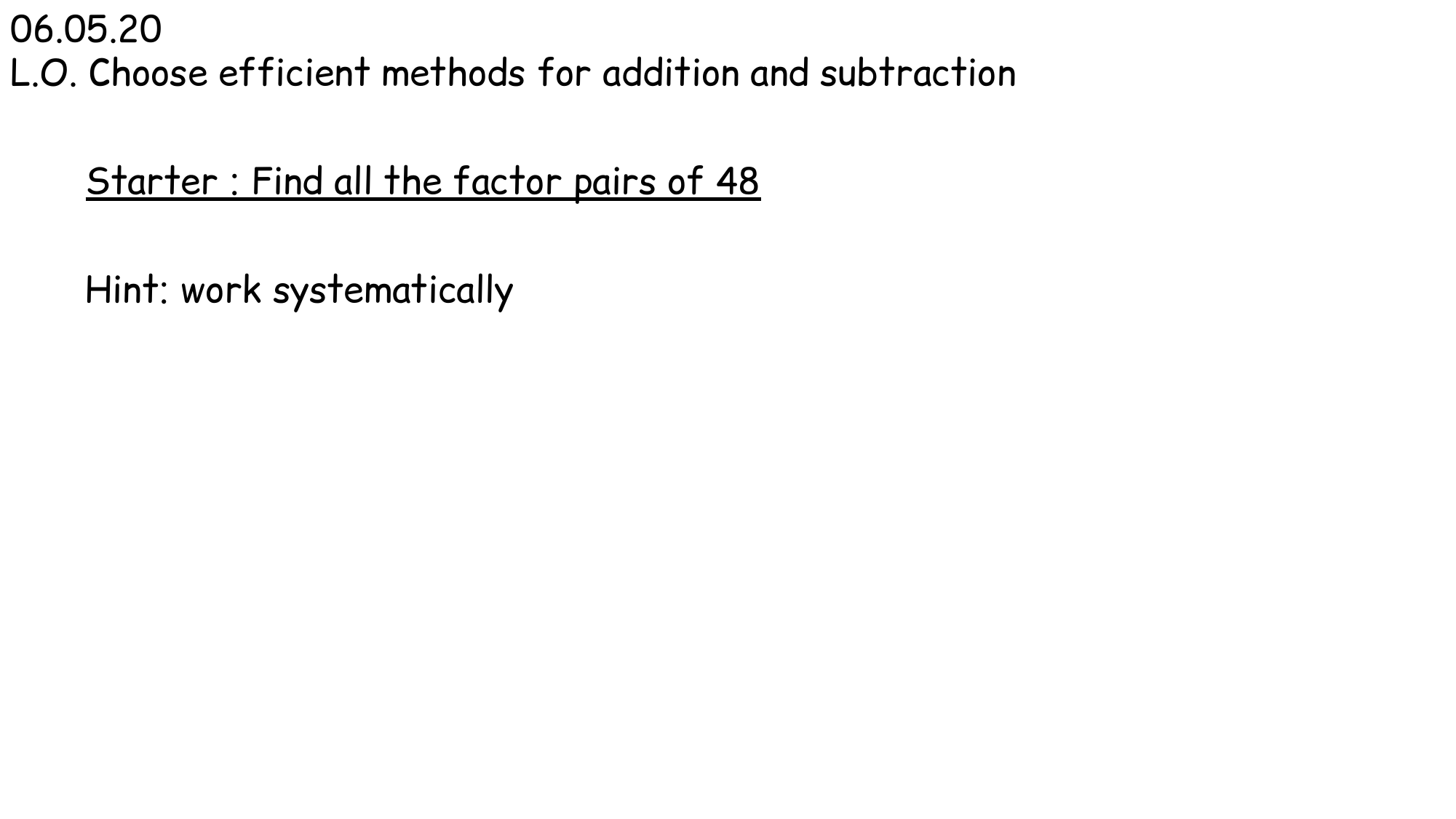

06.05.20
L.O. Choose efficient methods for addition and subtraction
Starter : Find all the factor pairs of 48
Hint: work systematically